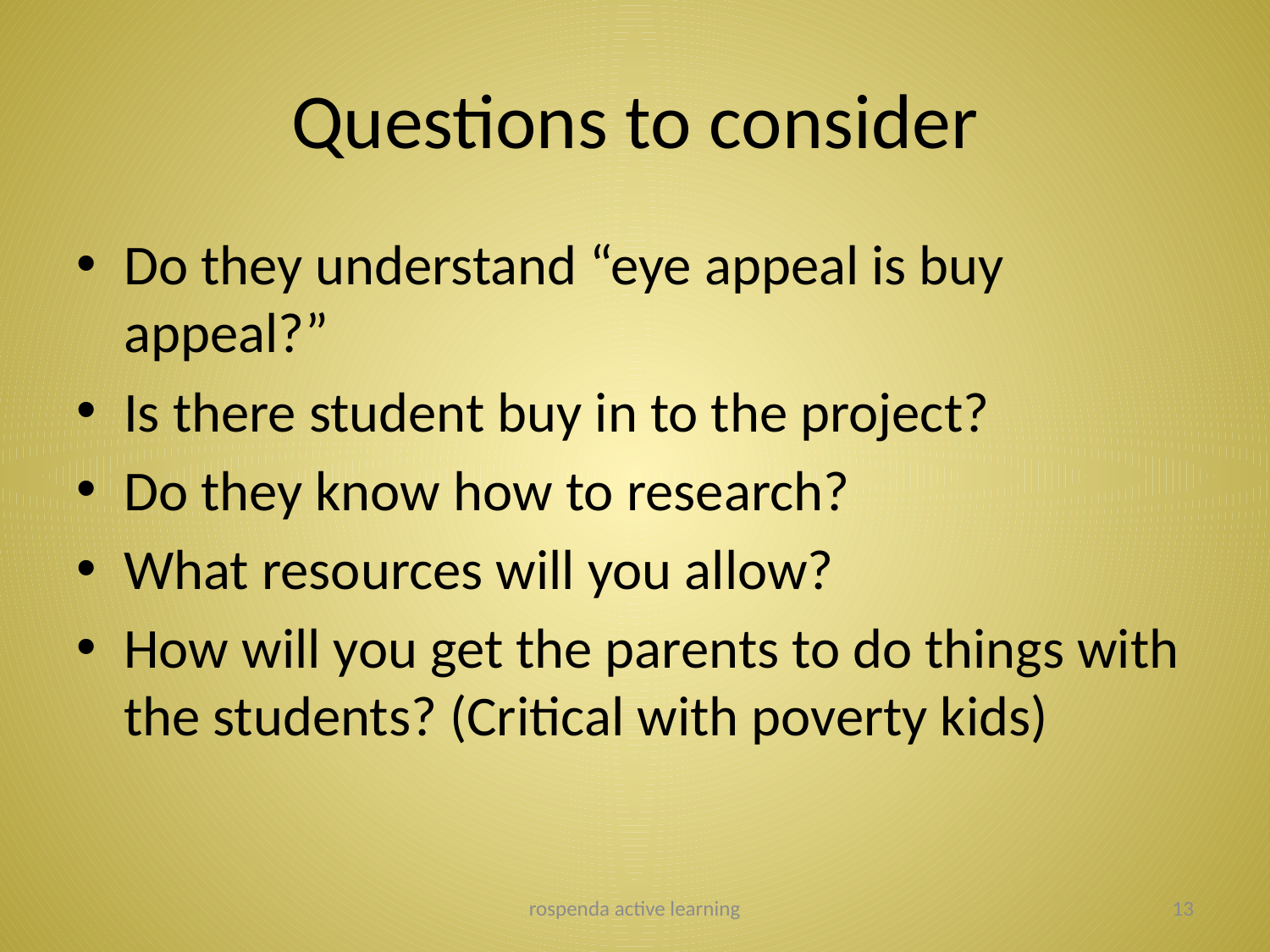

# Questions to consider
Do they understand “eye appeal is buy appeal?”
Is there student buy in to the project?
Do they know how to research?
What resources will you allow?
How will you get the parents to do things with the students? (Critical with poverty kids)
rospenda active learning
13